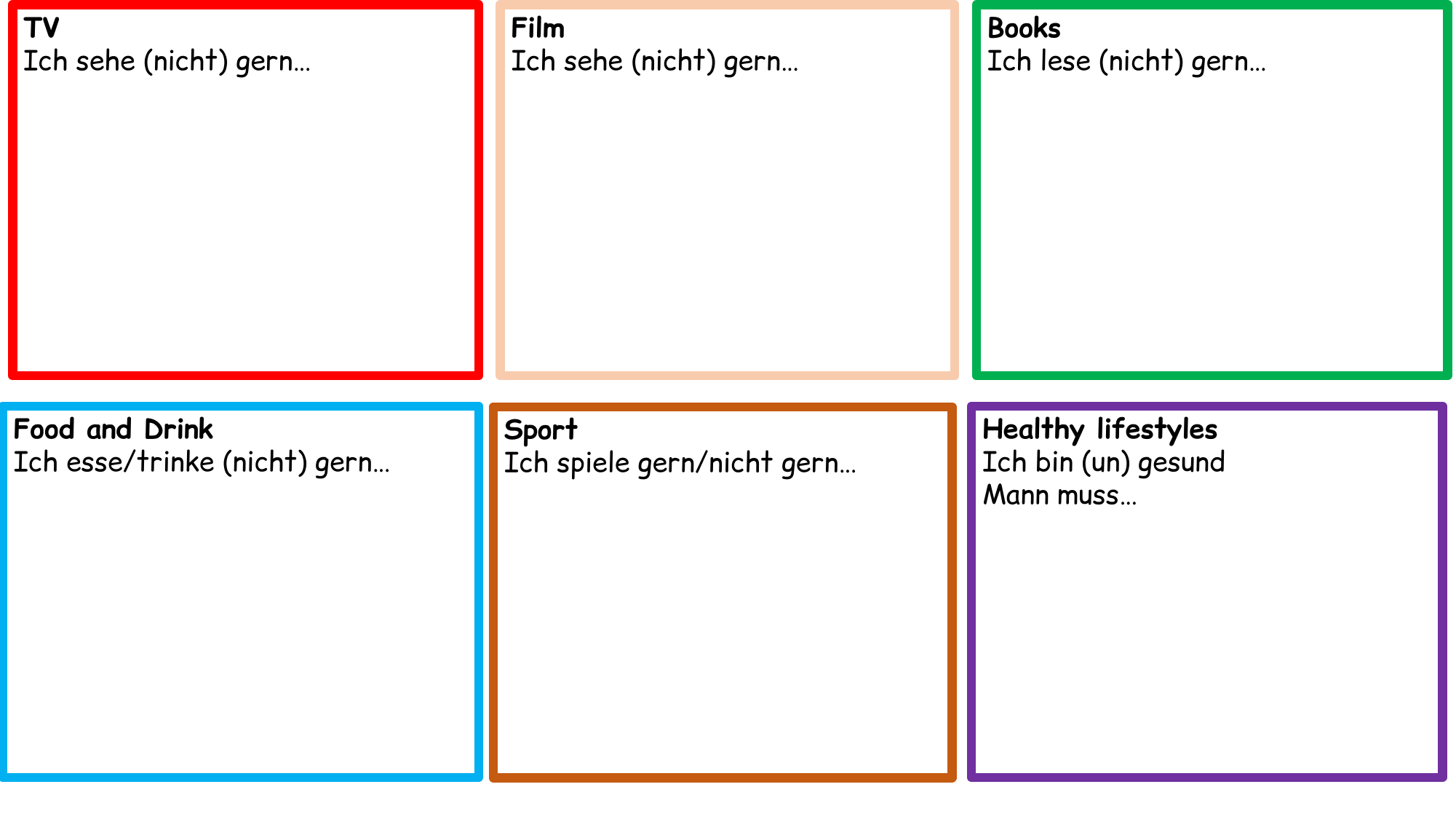

TV
Ich sehe (nicht) gern…

Film
Ich sehe (nicht) gern…

Books
Ich lese (nicht) gern…

Food and Drink
Ich esse/trinke (nicht) gern…

Healthy lifestyles
Ich bin (un) gesund
Mann muss…

Sport
Ich spiele gern/nicht gern…